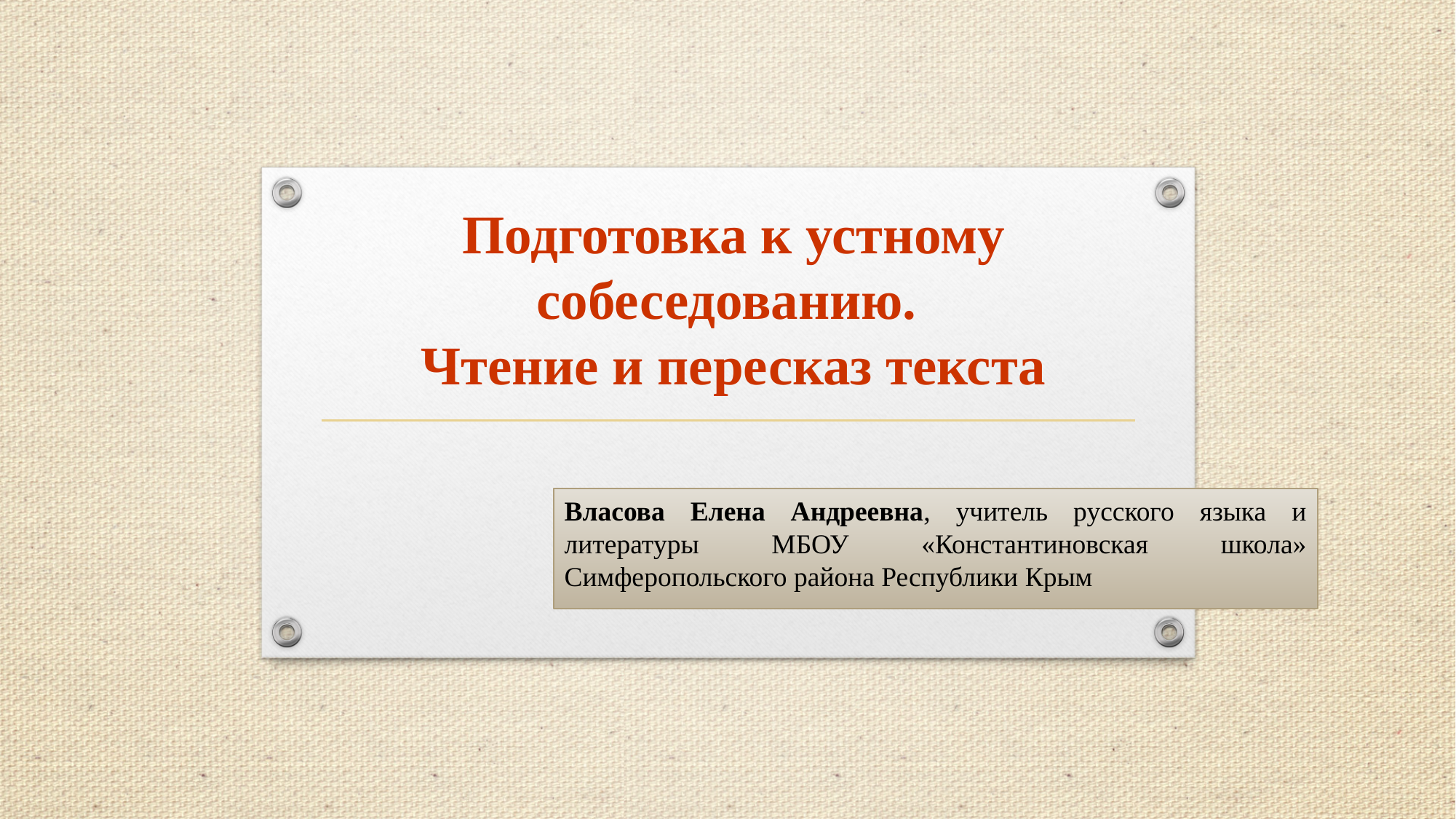

# Подготовка к устному собеседованию. Чтение и пересказ текста
Власова Елена Андреевна, учитель русского языка и литературы МБОУ «Константиновская школа» Симферопольского района Республики Крым